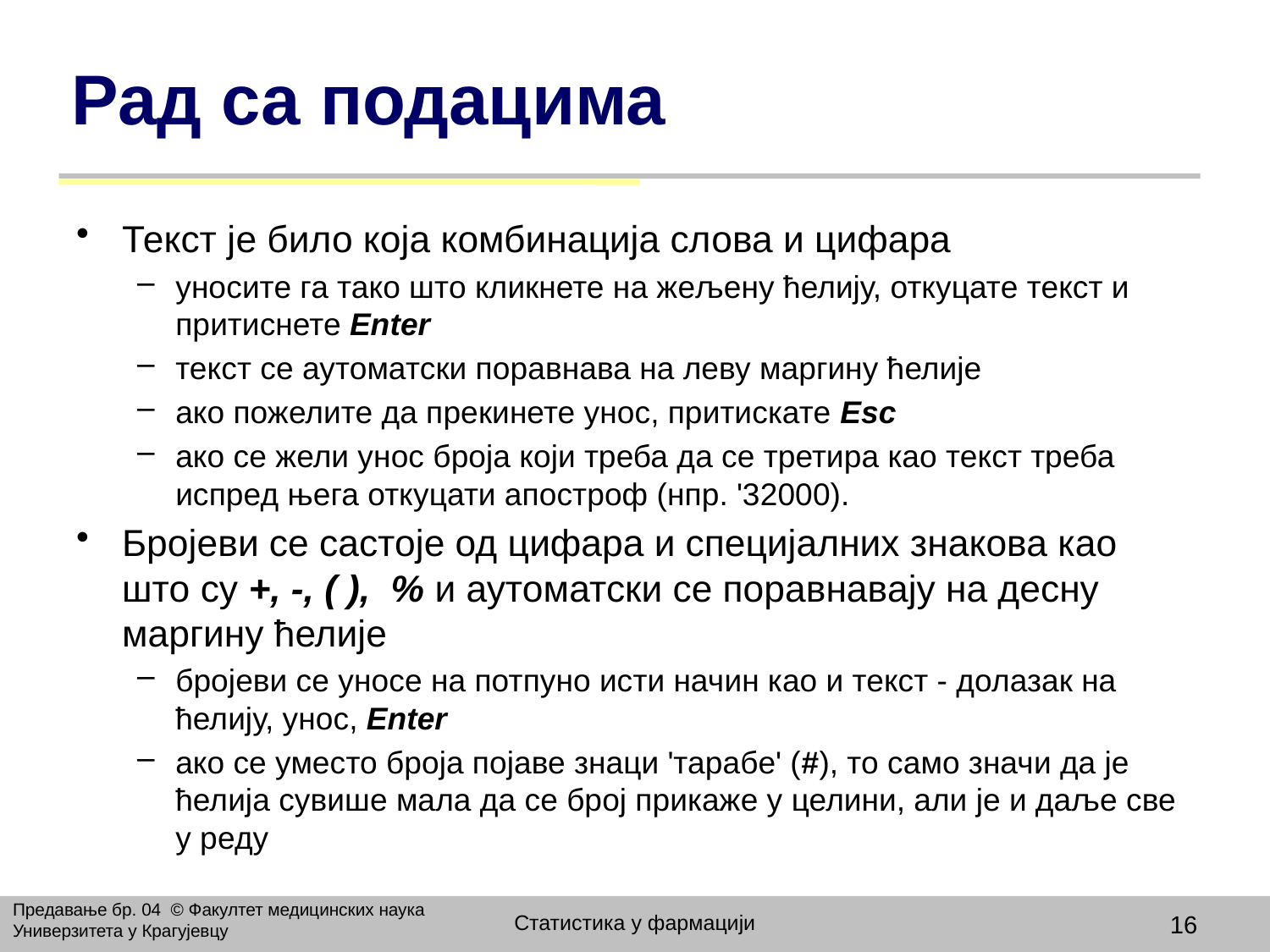

# Рад са подацима
Текст је било која комбинација слова и цифара
уносите га тако што кликнете на жељену ћелију, откуцате текст и притиснете Enter
текст се аутоматски поравнава на леву маргину ћелије
ако пожелите да прекинете унос, притискате Esc
ако се жели унос броја који треба да се третира као текст треба испред њега откуцати апостроф (нпр. '32000).
Бројеви се састоје од цифара и специјалних знакова као што су +, -, ( ),  % и аутоматски се поравнавају на десну маргину ћелије
бројеви се уносе на потпуно исти начин као и текст - долазак на ћелију, унос, Enter
ако се уместо броја појаве знаци 'тарабе' (#), то само значи да је ћелија сувише мала да се број прикаже у целини, али је и даље све у реду
Предавање бр. 04  © Факултет медицинских наука Универзитета у Крагујевцу
Статистика у фармацији
16